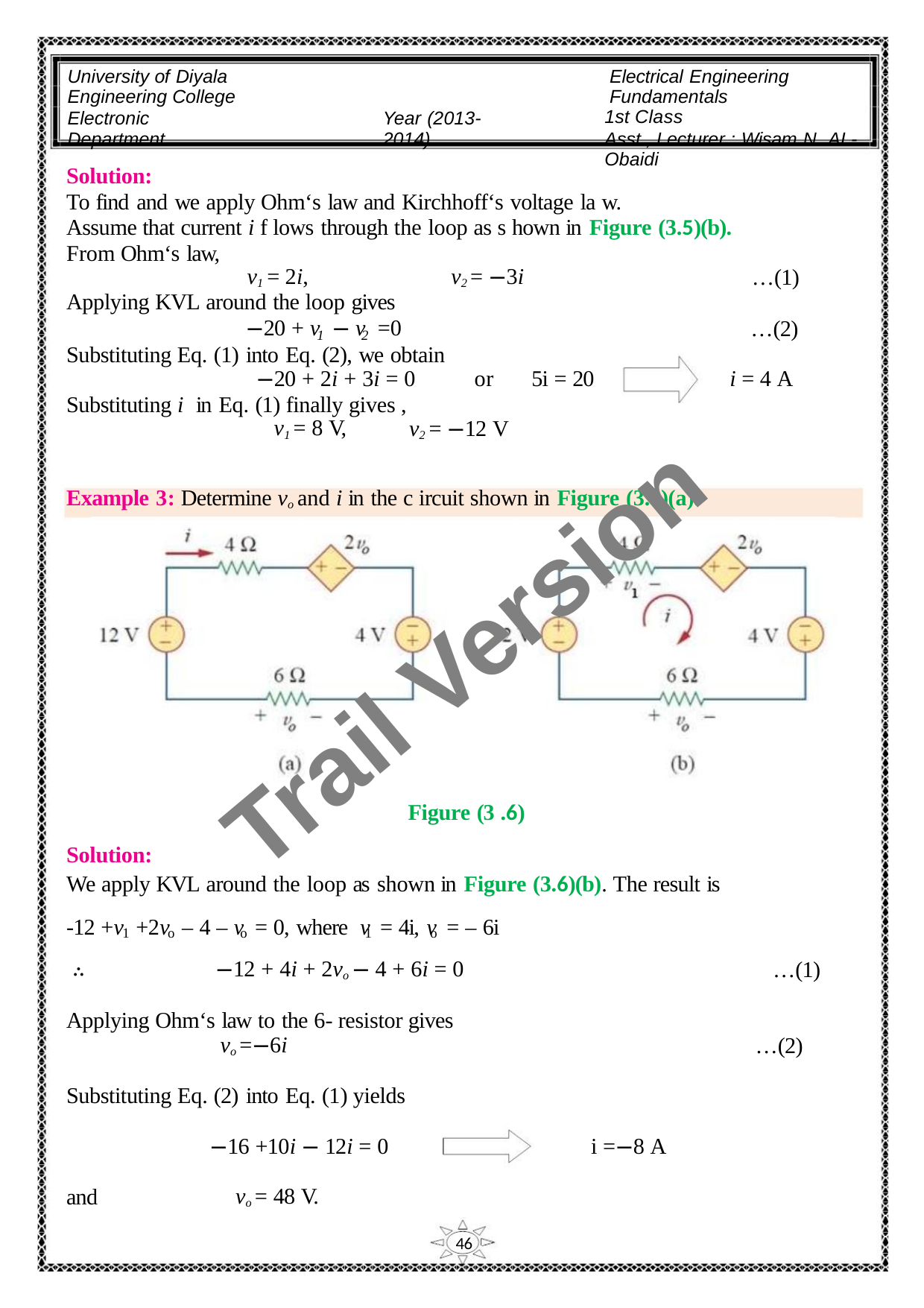

University of Diyala
Engineering College
Electronic Department
Electrical Engineering Fundamentals
1st Class
Asst., Lecturer : Wisam N. AL-Obaidi
Year (2013-2014)
Solution:
To find and we apply Ohm‘s law and Kirchhoff‘s voltage la w.
Assume that current i f lows through the loop as s hown in Figure (3.5)(b).
From Ohm‘s law,
v2 = −3i
v1 = 2i,
Applying KVL around the loop gives
−20 + v − v =0
…(1)
…(2)
1
2
Substituting Eq. (1) into Eq. (2), we obtain
−20 + 2i + 3i = 0
or
5i = 20
i = 4 A
Substituting i in Eq. (1) finally gives ,
v2 = −12 V
v1 = 8 V,
Example 3: Determine vo and i in the c ircuit shown in Figure (3.6)(a).
Trail Version
Trail Version
Trail Version
Trail Version
Trail Version
Trail Version
Trail Version
Trail Version
Trail Version
Trail Version
Trail Version
Trail Version
Trail Version
Figure (3 .6)
Solution:
We apply KVL around the loop as shown in Figure (3.6)(b). The result is
-12 +v +2v – 4 – v = 0, where v = 4i, v = – 6i
1
o
o
1
o
∴
−12 + 4i + 2vo − 4 + 6i = 0
…(1)
Applying Ohm‘s law to the 6- resistor gives
vo =−6i
…(2)
Substituting Eq. (2) into Eq. (1) yields
−16 +10i − 12i = 0
i =−8 A
and
vo = 48 V.
46